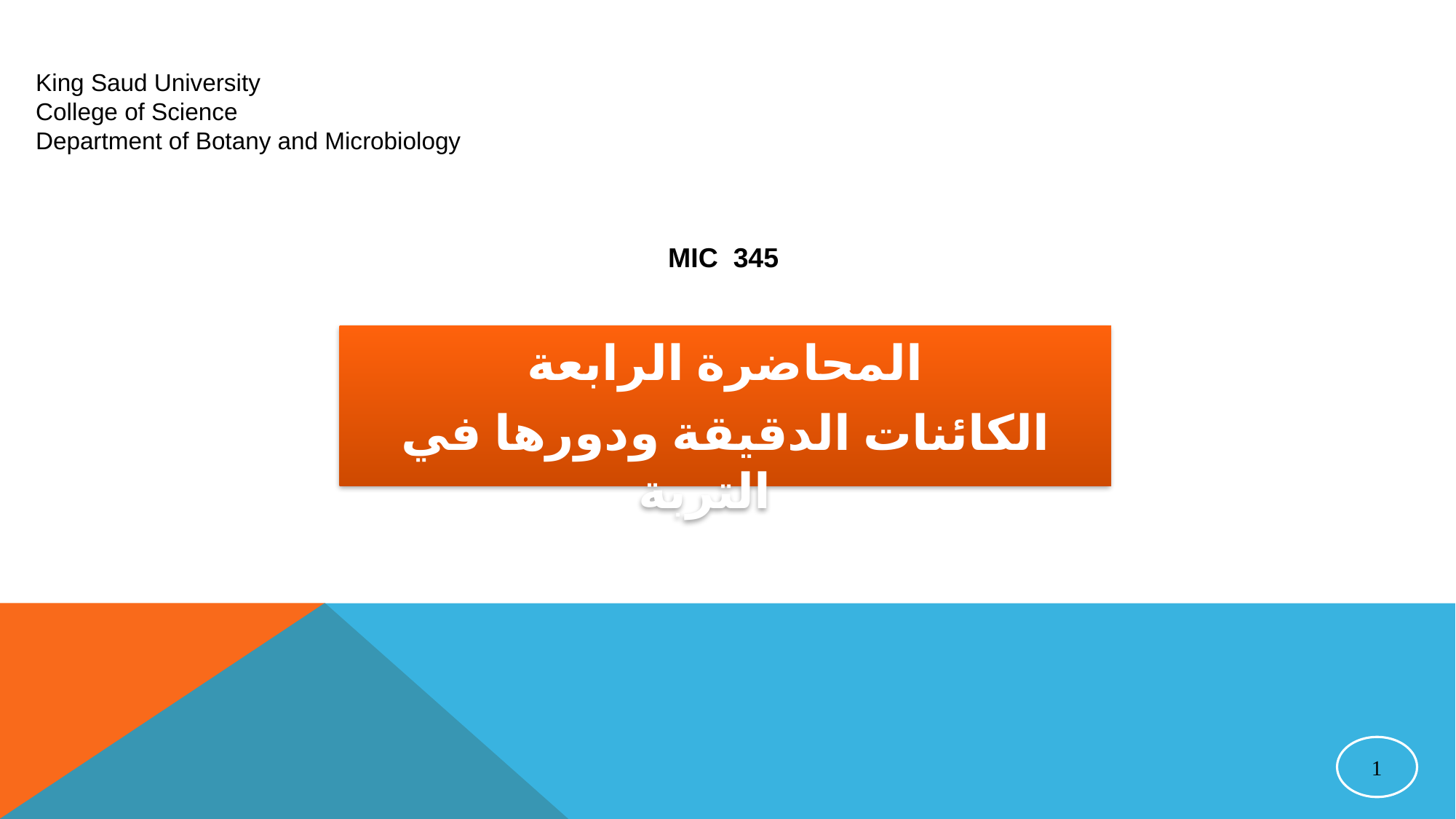

King Saud University
College of Science
Department of Botany and Microbiology
MIC  345
المحاضرة الرابعة
الكائنات الدقيقة ودورها في التربة

1